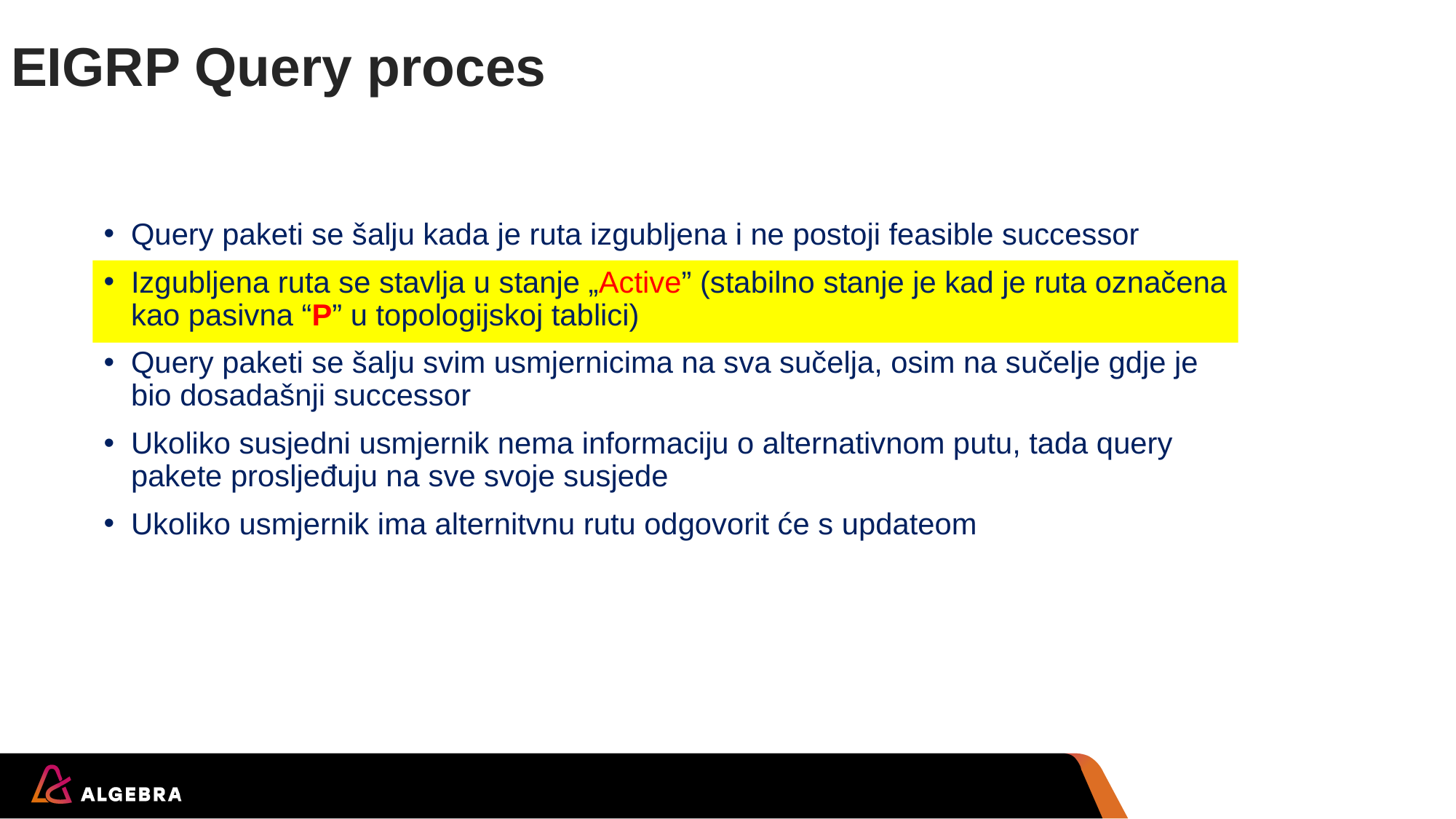

# EIGRP Query proces
Query paketi se šalju kada je ruta izgubljena i ne postoji feasible successor
Izgubljena ruta se stavlja u stanje „Active” (stabilno stanje je kad je ruta označena kao pasivna “P” u topologijskoj tablici)
Query paketi se šalju svim usmjernicima na sva sučelja, osim na sučelje gdje je bio dosadašnji successor
Ukoliko susjedni usmjernik nema informaciju o alternativnom putu, tada query pakete prosljeđuju na sve svoje susjede
Ukoliko usmjernik ima alternitvnu rutu odgovorit će s updateom